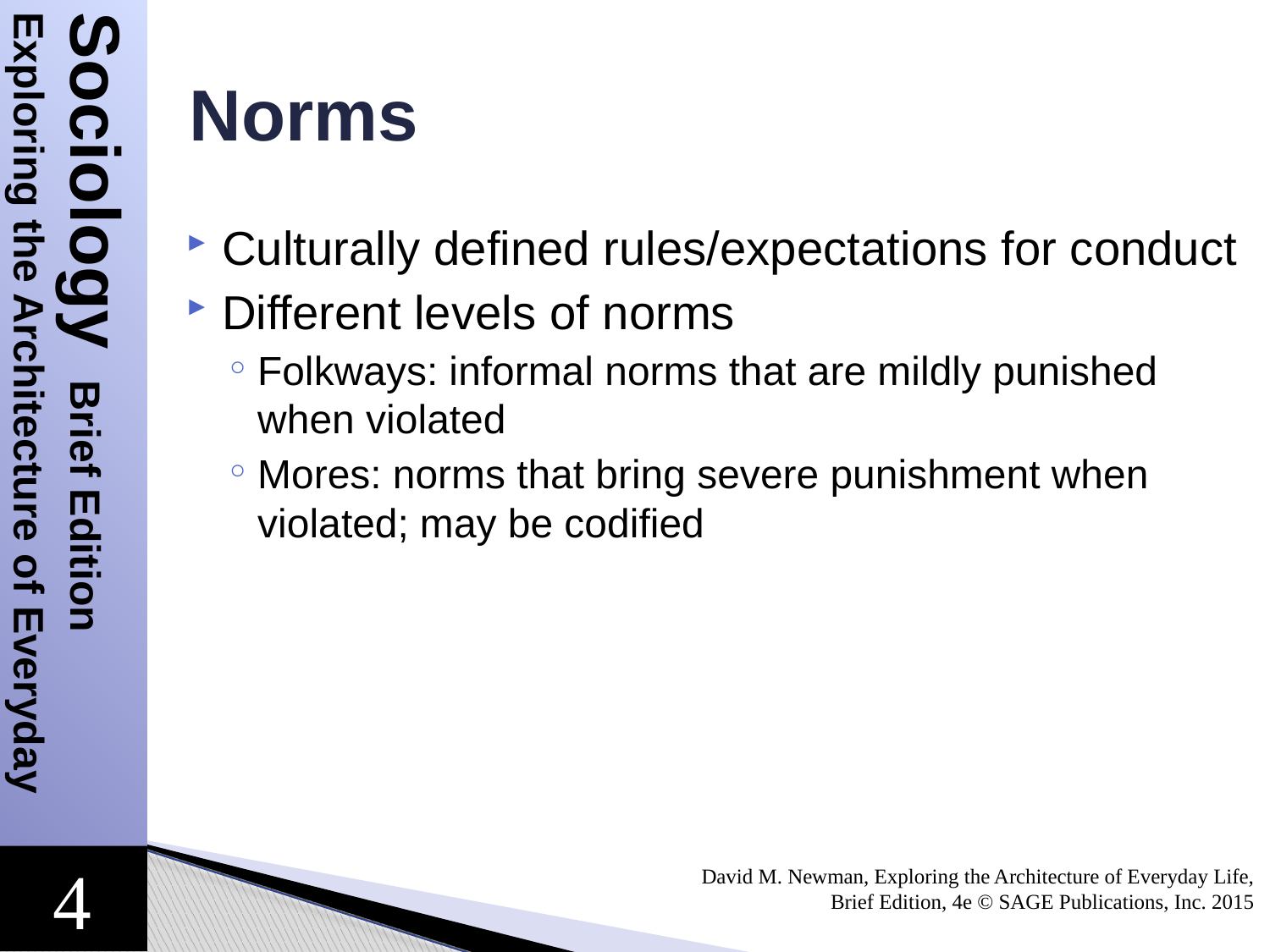

# Norms
Culturally defined rules/expectations for conduct
Different levels of norms
Folkways: informal norms that are mildly punished when violated
Mores: norms that bring severe punishment when violated; may be codified

David M. Newman, Exploring the Architecture of Everyday Life, Brief Edition, 4e © SAGE Publications, Inc. 2015